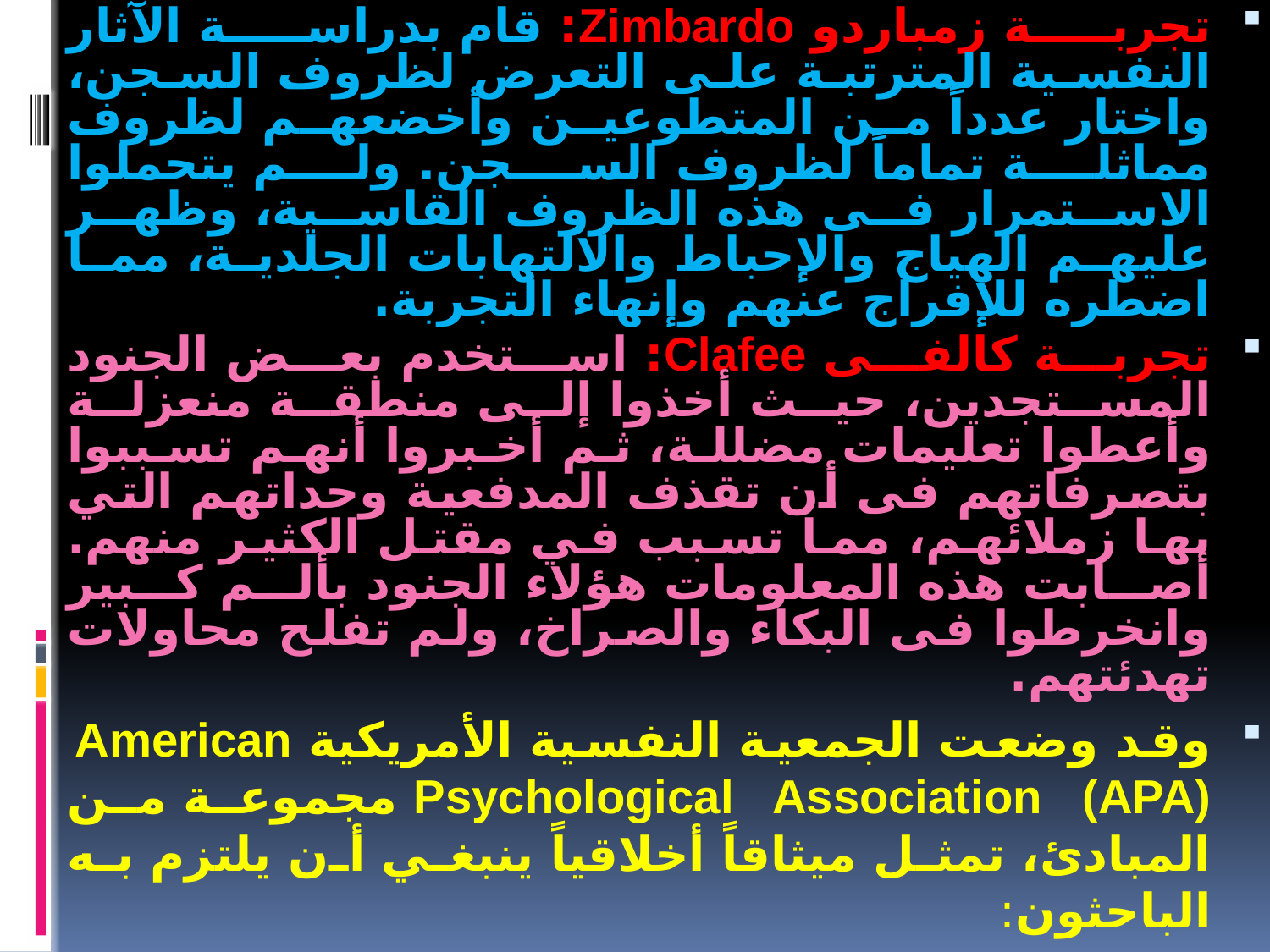

تجربة زمباردو Zimbardo: قام بدراسة الآثار النفسية المترتبة على التعرض لظروف السجن، واختار عدداً من المتطوعين وأخضعهم لظروف مماثلة تماماً لظروف السجن. ولم يتحملوا الاستمرار فى هذه الظروف القاسية، وظهر عليهم الهياج والإحباط والالتهابات الجلدية، مما اضطره للإفراج عنهم وإنهاء التجربة.
تجربة كالفى Clafee: استخدم بعض الجنود المستجدين، حيث أخذوا إلى منطقة منعزلة وأعطوا تعليمات مضللة، ثم أخبروا أنهم تسببوا بتصرفاتهم فى أن تقذف المدفعية وحداتهم التي بها زملائهم، مما تسبب في مقتل الكثير منهم. أصابت هذه المعلومات هؤلاء الجنود بألم كبير وانخرطوا فى البكاء والصراخ، ولم تفلح محاولات تهدئتهم.
وقد وضعت الجمعية النفسية الأمريكية American Psychological Association (APA) مجموعة من المبادئ، تمثل ميثاقاً أخلاقياً ينبغي أن يلتزم به الباحثون: